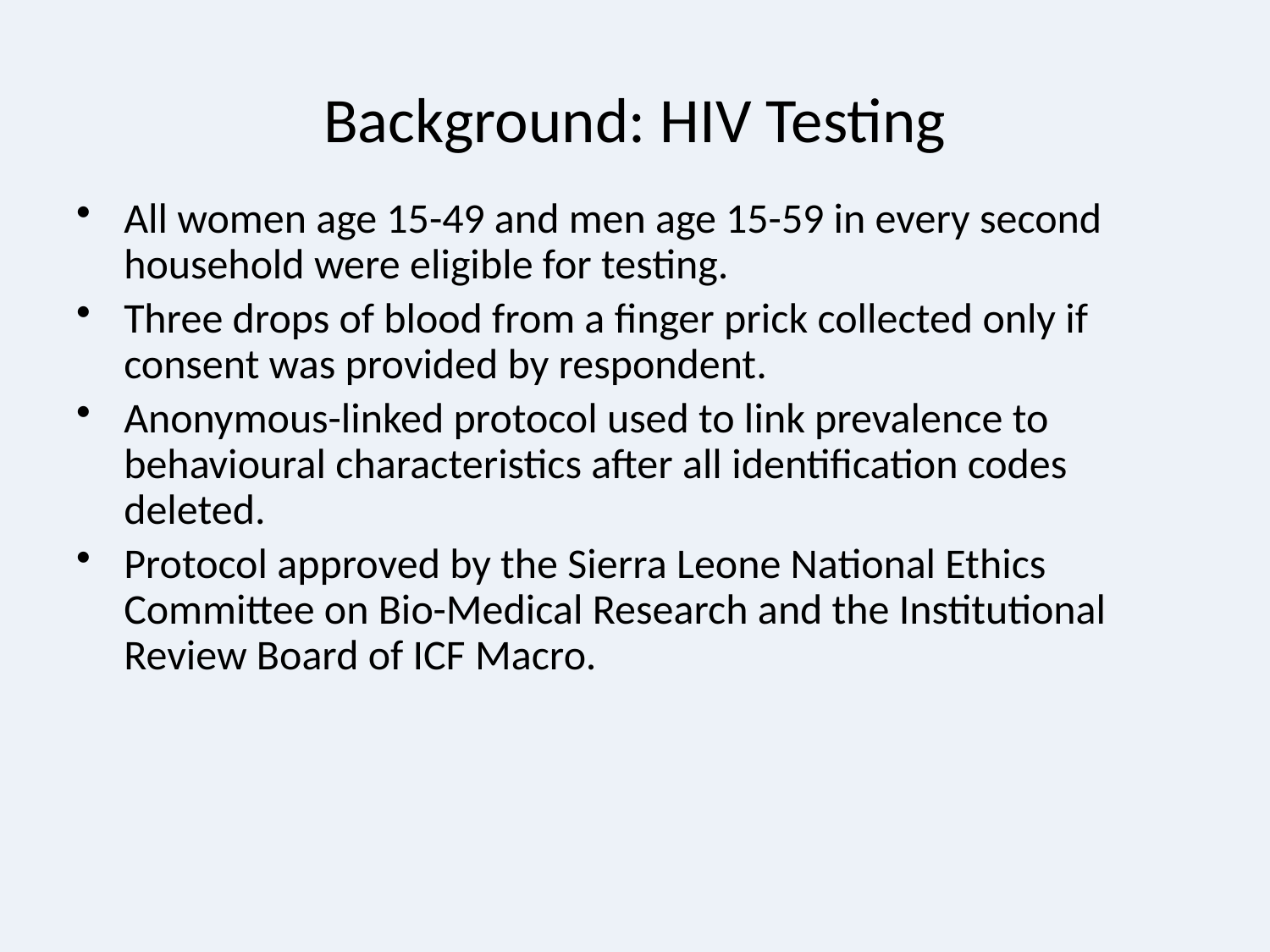

# Background: HIV Testing
All women age 15-49 and men age 15-59 in every second household were eligible for testing.
Three drops of blood from a finger prick collected only if consent was provided by respondent.
Anonymous-linked protocol used to link prevalence to behavioural characteristics after all identification codes deleted.
Protocol approved by the Sierra Leone National Ethics Committee on Bio-Medical Research and the Institutional Review Board of ICF Macro.